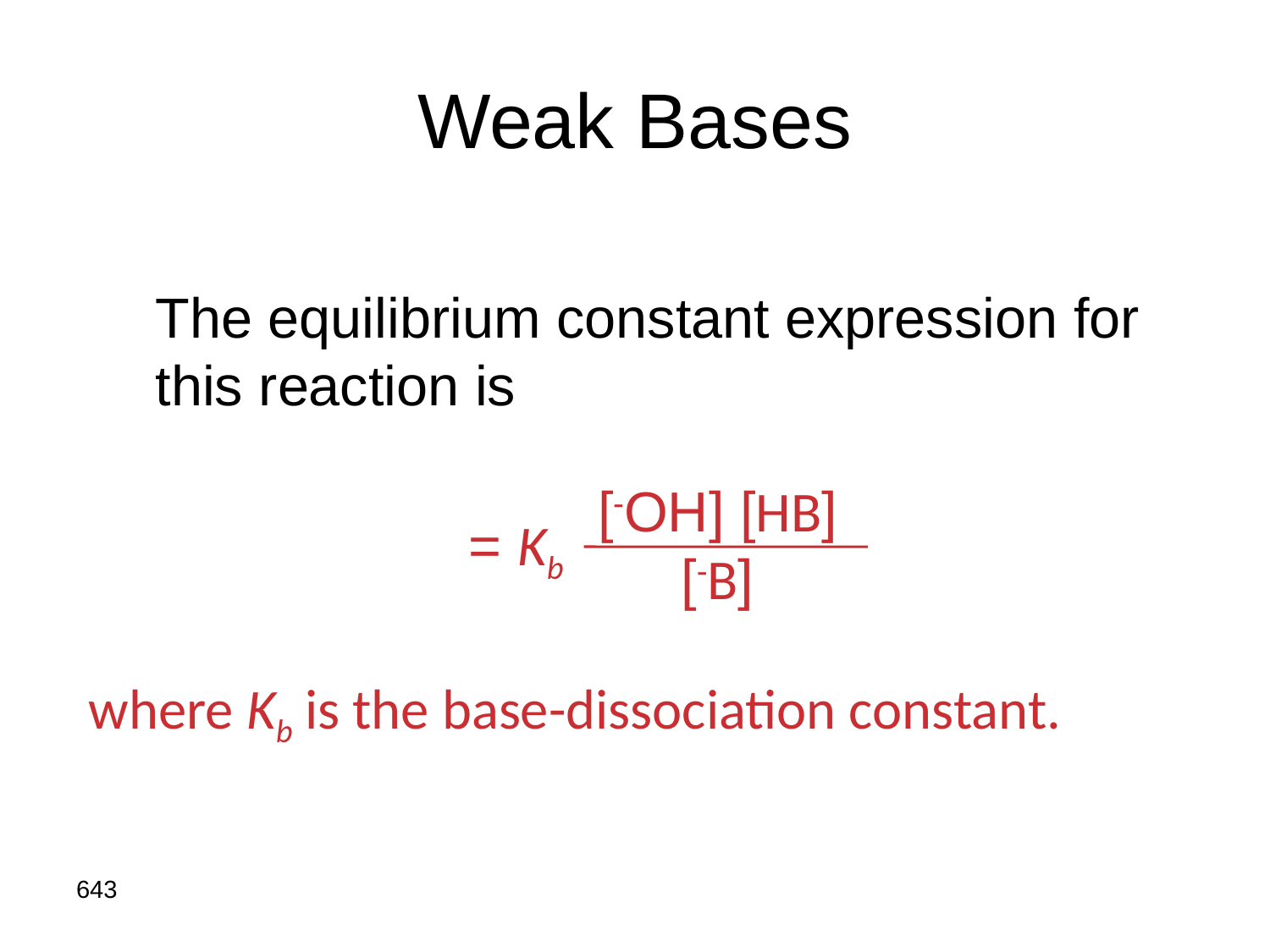

# Weak Bases
	The equilibrium constant expression for this reaction is
[HB] [OH-]
[B-]
Kb =

where Kb is the base-dissociation constant.
643